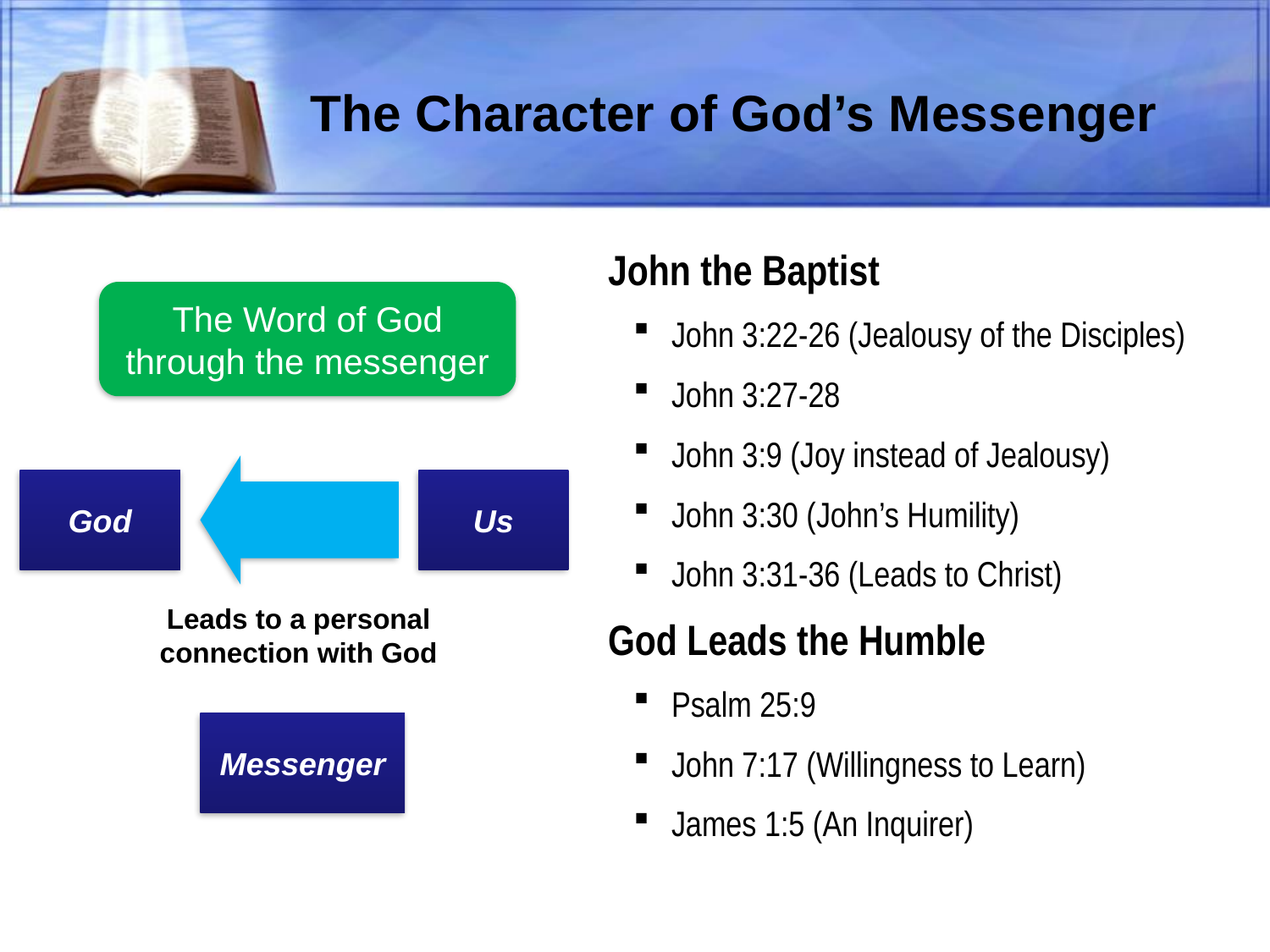

# The Character of God’s Messenger
John the Baptist
John 3:22-26 (Jealousy of the Disciples)
John 3:27-28
John 3:9 (Joy instead of Jealousy)
John 3:30 (John’s Humility)
John 3:31-36 (Leads to Christ)
God Leads the Humble
Psalm 25:9
John 7:17 (Willingness to Learn)
James 1:5 (An Inquirer)
The Word of God through the messenger

God
Us
Leads to a personal connection with God
Messenger